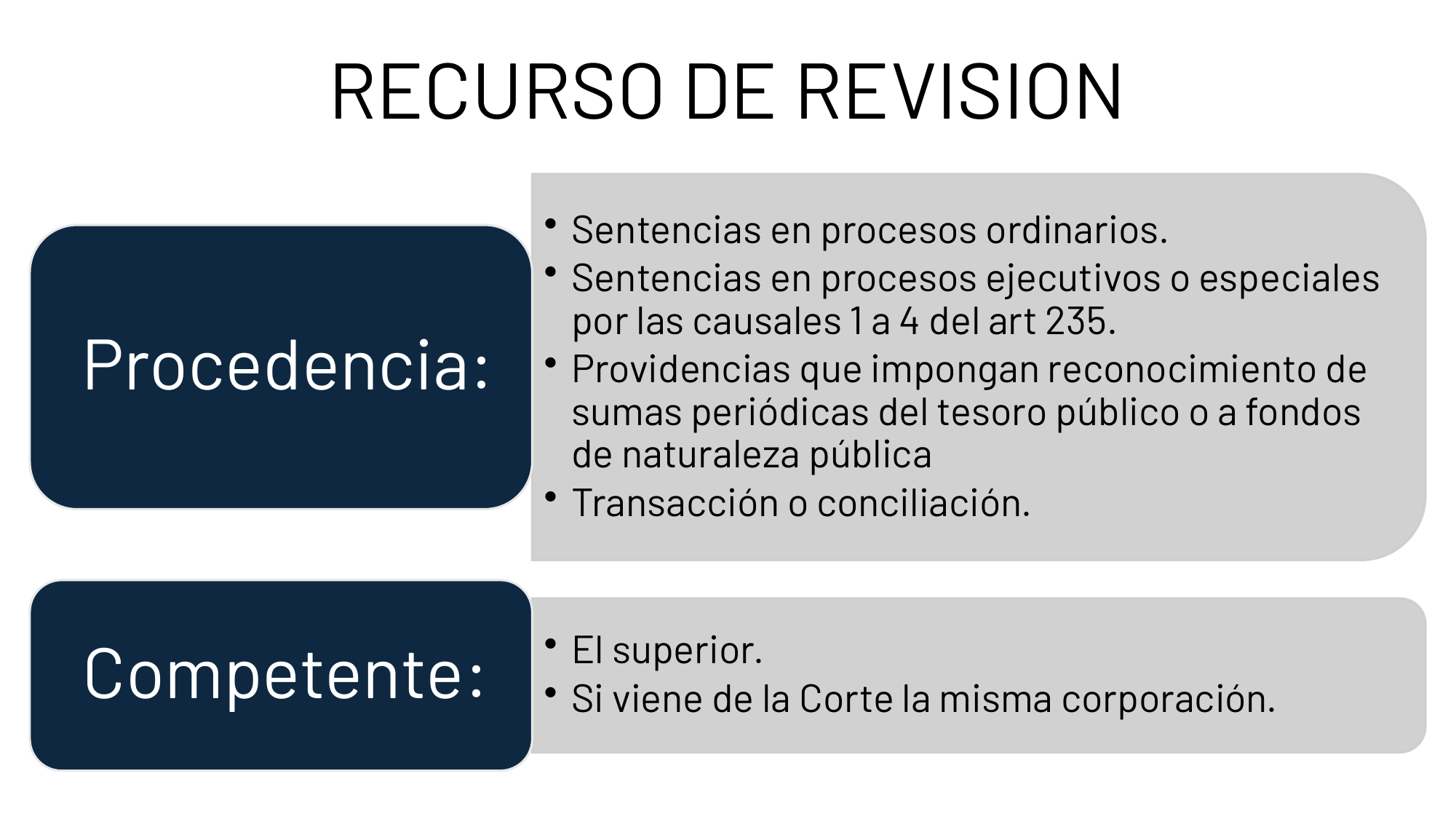

# RECURSO DE REVISION
Sentencias en procesos ordinarios.
Sentencias en procesos ejecutivos o especiales por las causales 1 a 4 del art 235.
Providencias que impongan reconocimiento de sumas periódicas del tesoro público o a fondos de naturaleza pública
Transacción o conciliación.
Procedencia:
El superior.
Si viene de la Corte la misma corporación.
Competente: